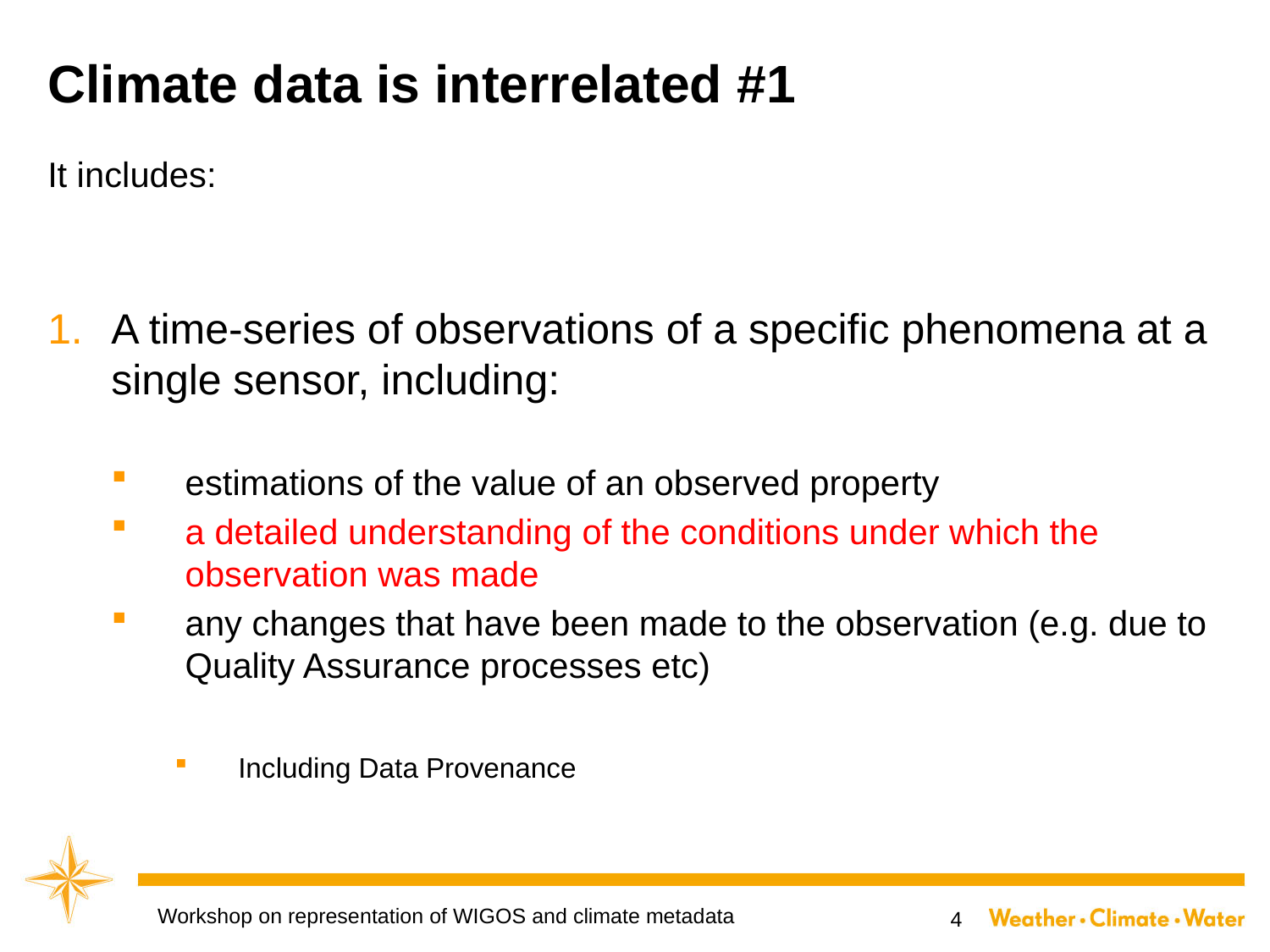

Climate data is interrelated #1
It includes:

A time-series of observations of a specific phenomena at a single sensor, including:

estimations of the value of an observed property
a detailed understanding of the conditions under which the observation was made
any changes that have been made to the observation (e.g. due to Quality Assurance processes etc)

Including Data Provenance
Workshop on representation of WIGOS and climate metadata
4